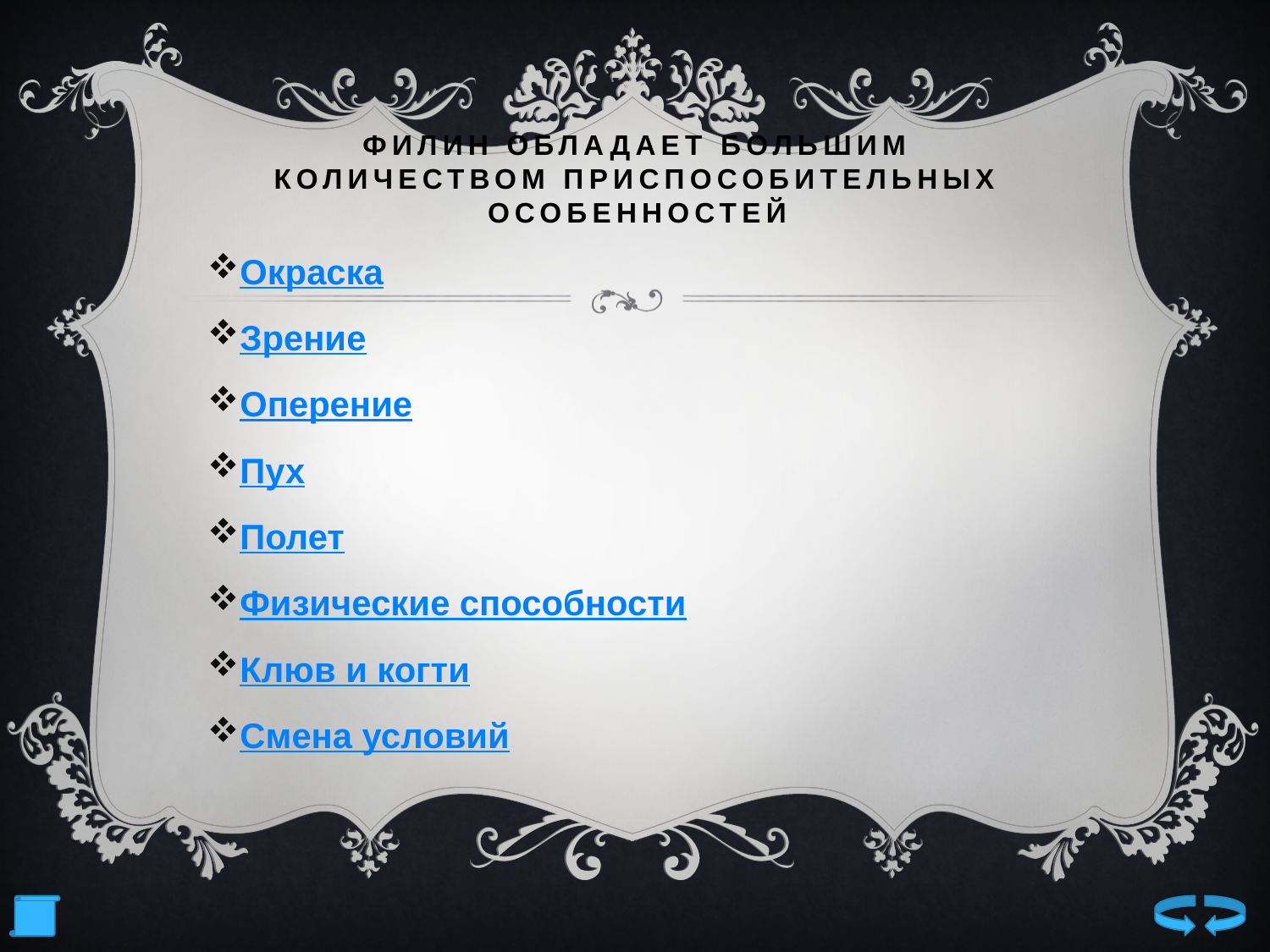

# Филин обладает большим количеством приспособительных особенностей
Окраска
Зрение
Оперение
Пух
Полет
Физические способности
Клюв и когти
Смена условий